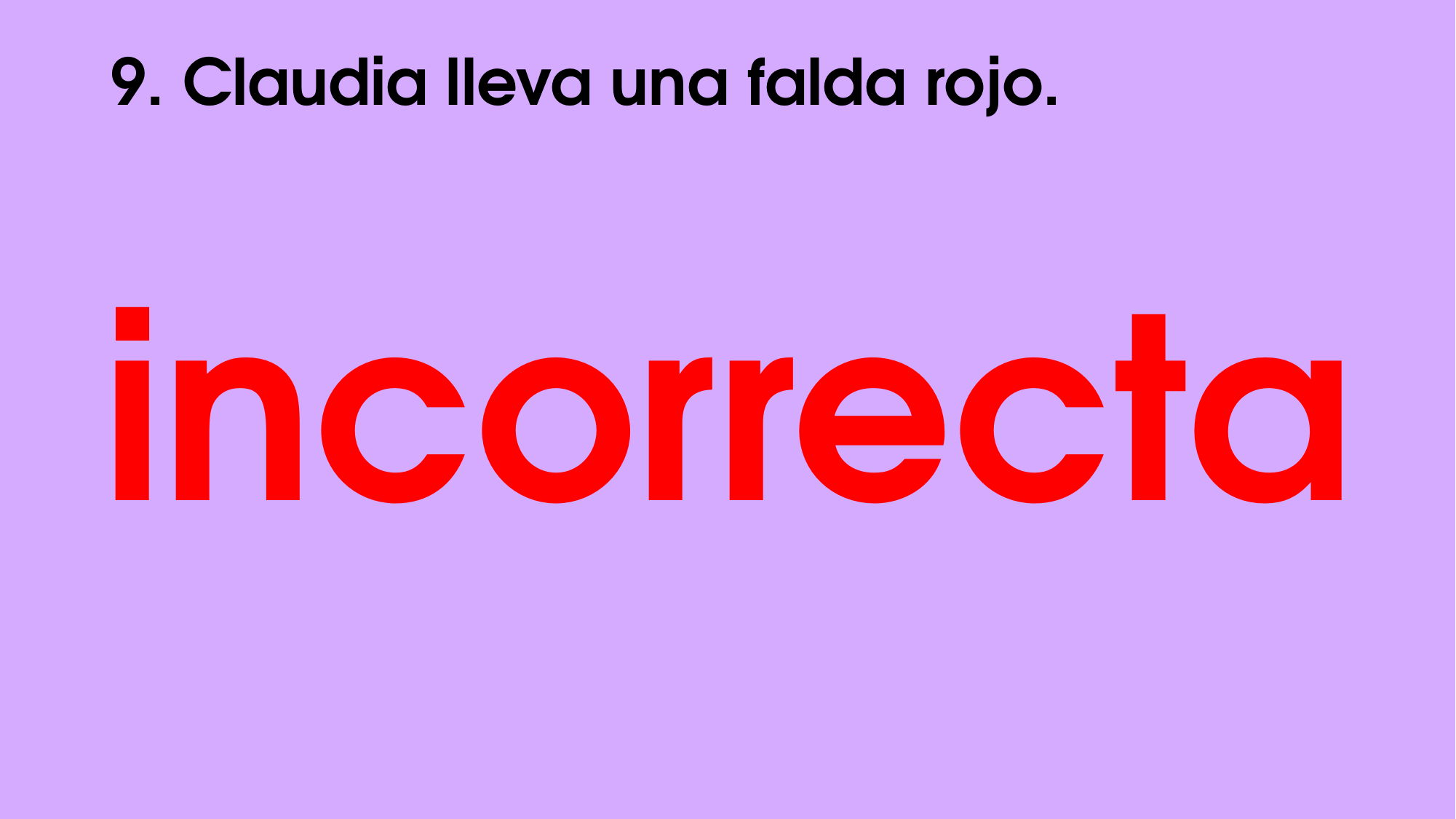

# 9. Claudia lleva una falda rojo.
incorrecta